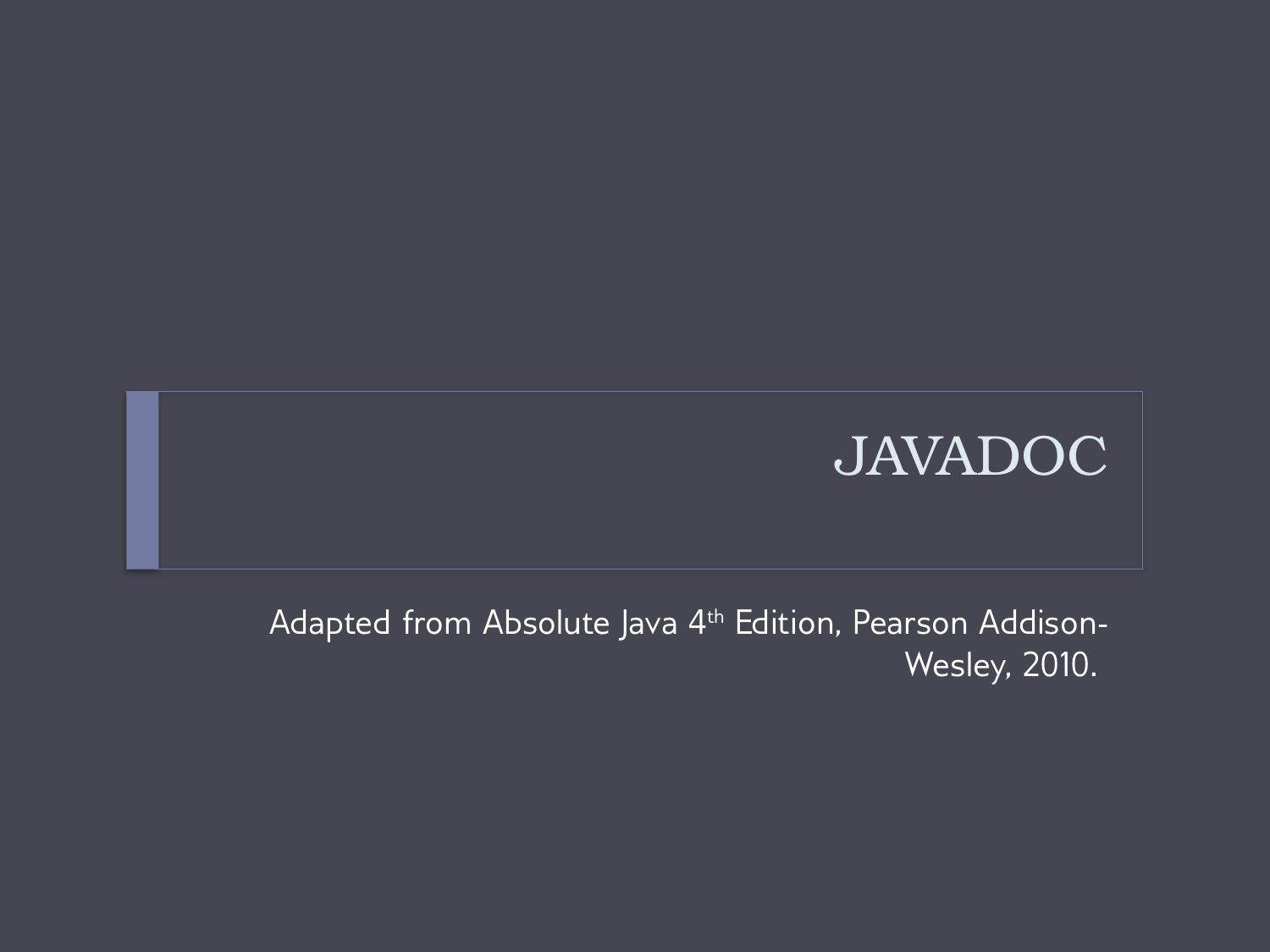

# JAVADOC
Adapted from Absolute Java 4th Edition, Pearson Addison-Wesley, 2010.